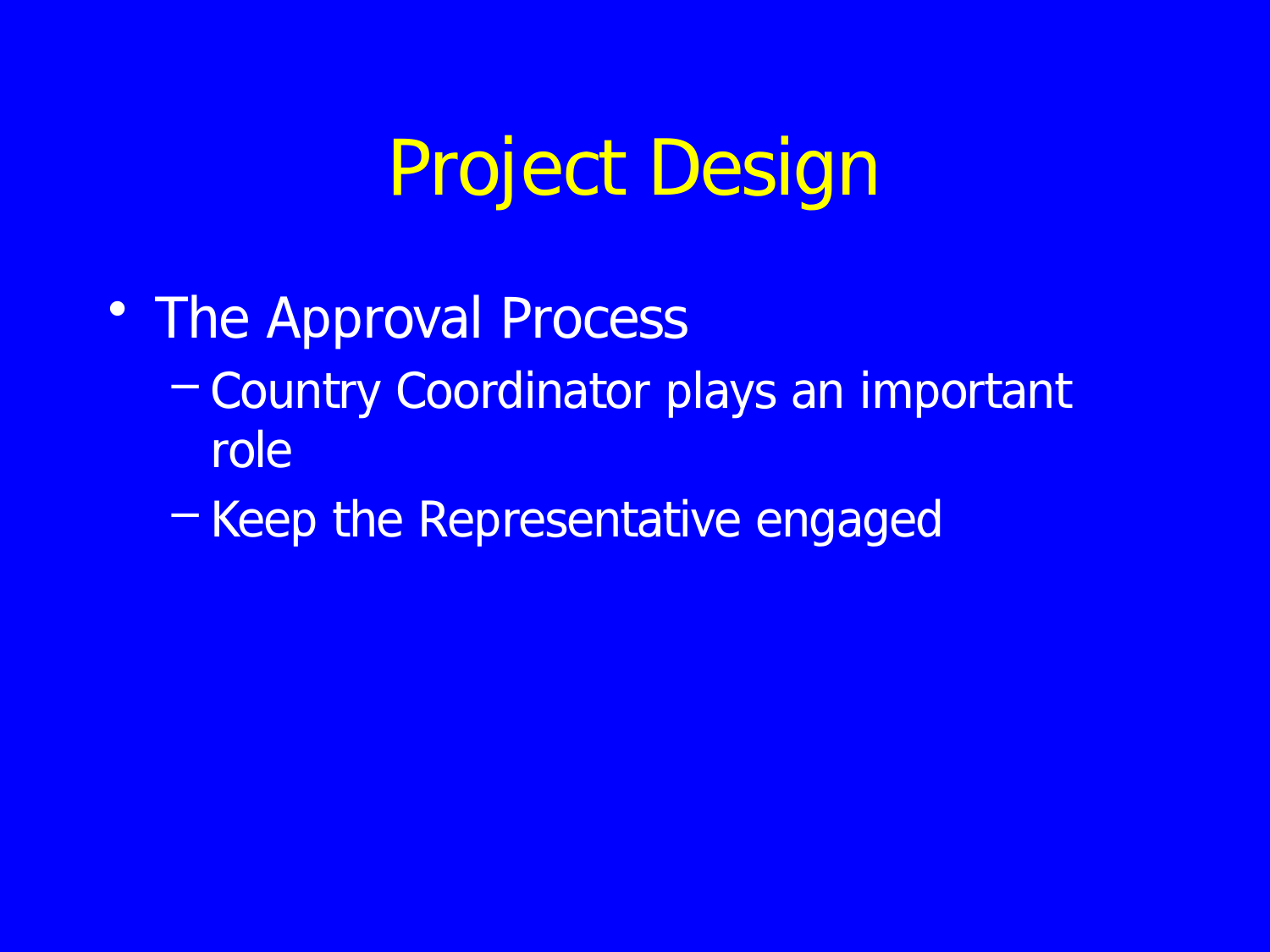

# Project Design
The Approval Process
Country Coordinator plays an important role
Keep the Representative engaged